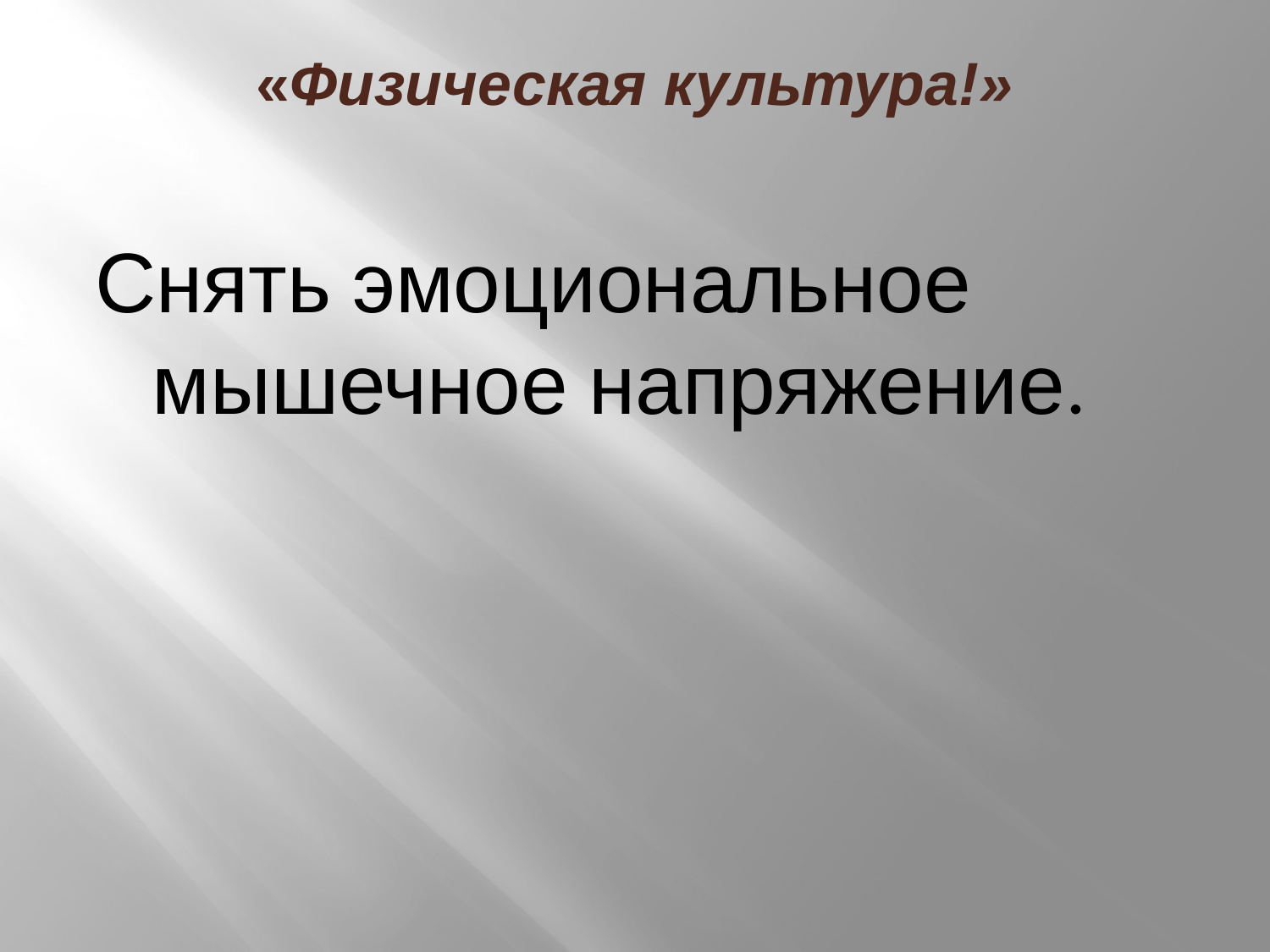

# «Физическая культура!»
Снять эмоциональное мышечное напряжение.